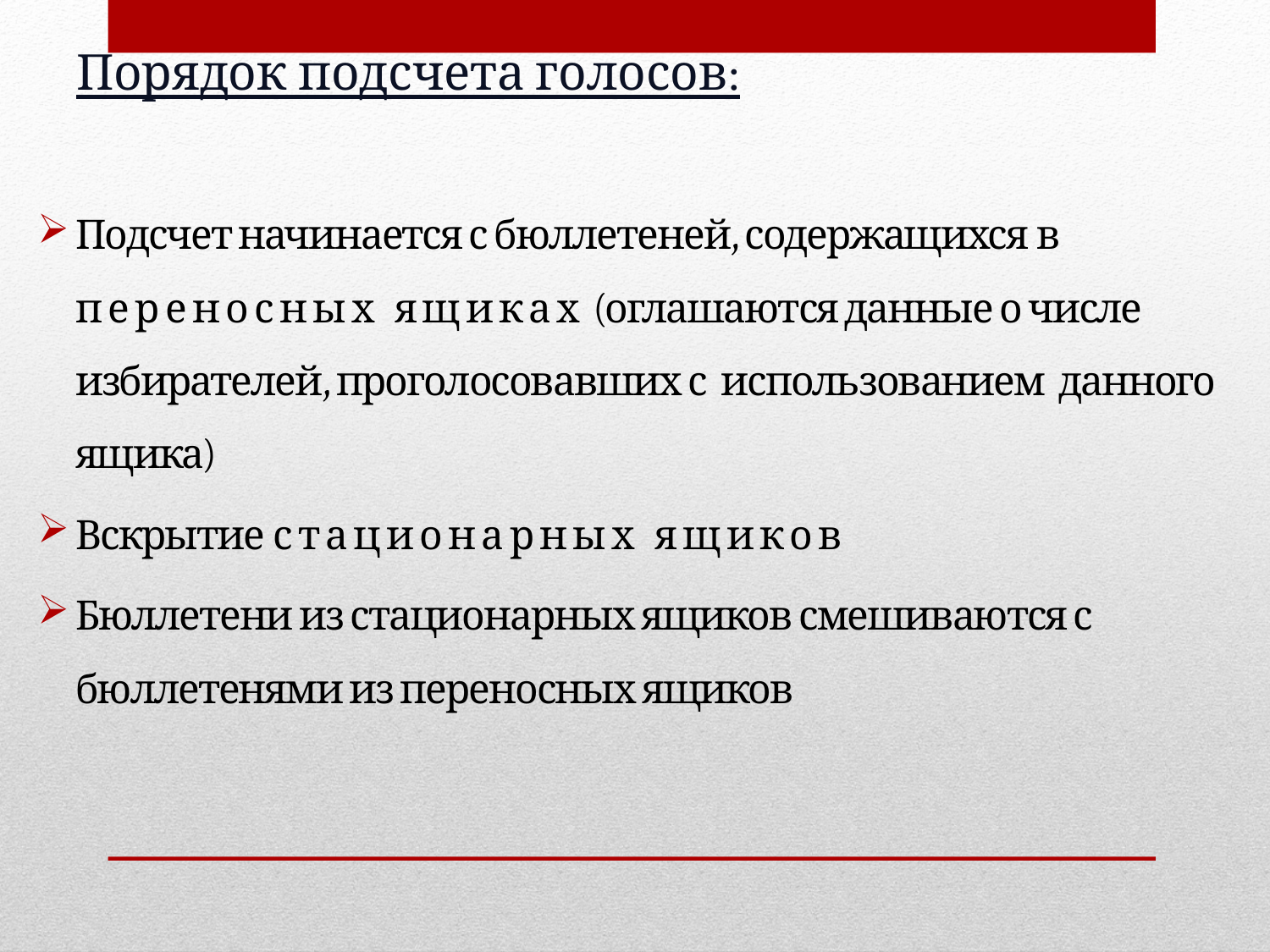

# Порядок подсчета голосов:
Подсчет начинается с бюллетеней, содержащихся в переносных ящиках (оглашаются данные о числе избирателей, проголосовавших с  использованием  данного  ящика)
Вскрытие стационарных ящиков
Бюллетени из стационарных ящиков смешиваются с бюллетенями из переносных ящиков